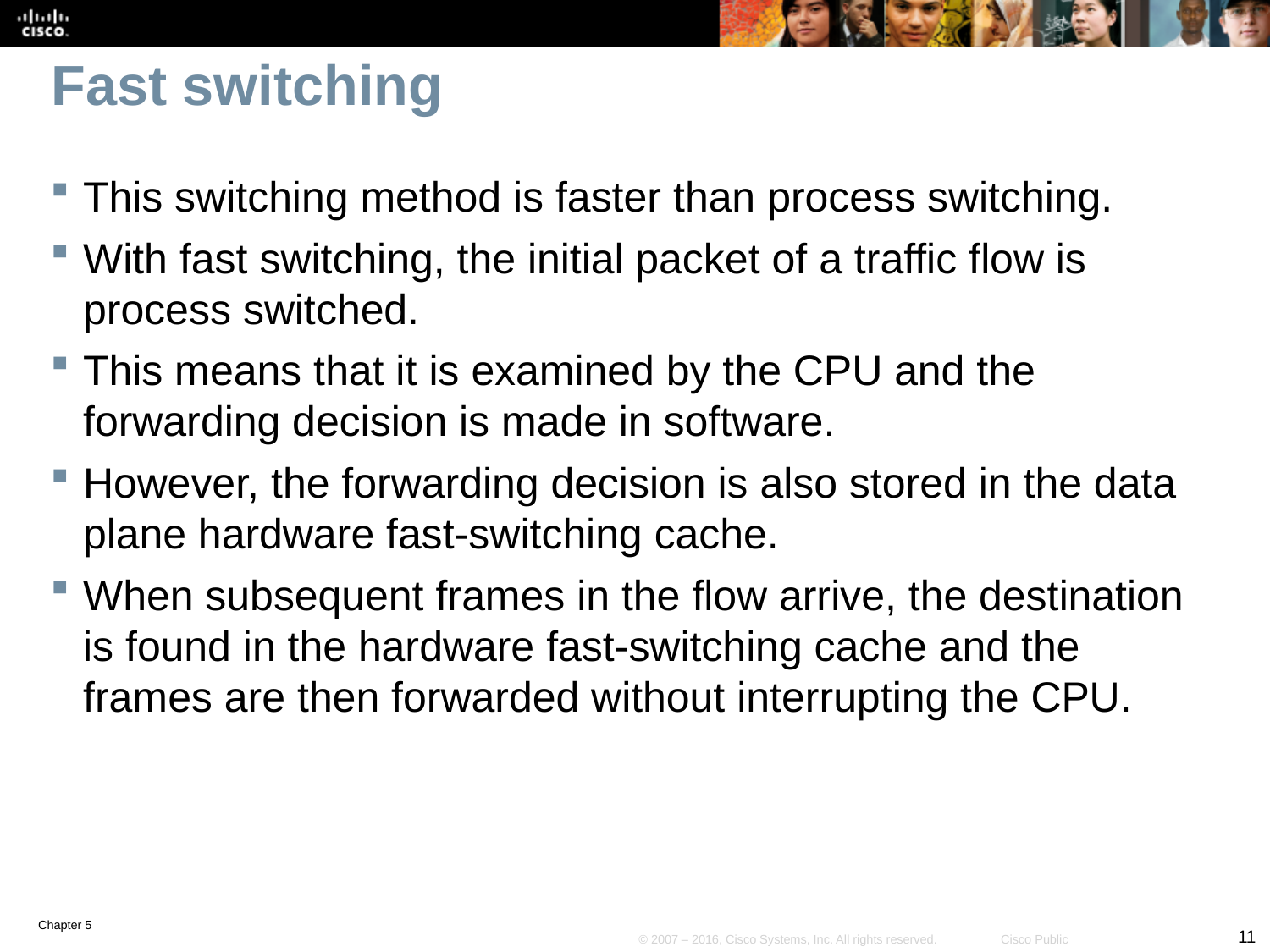

# Fast switching
This switching method is faster than process switching.
With fast switching, the initial packet of a traffic flow is process switched.
This means that it is examined by the CPU and the forwarding decision is made in software.
However, the forwarding decision is also stored in the data plane hardware fast-switching cache.
When subsequent frames in the flow arrive, the destination is found in the hardware fast-switching cache and the frames are then forwarded without interrupting the CPU.